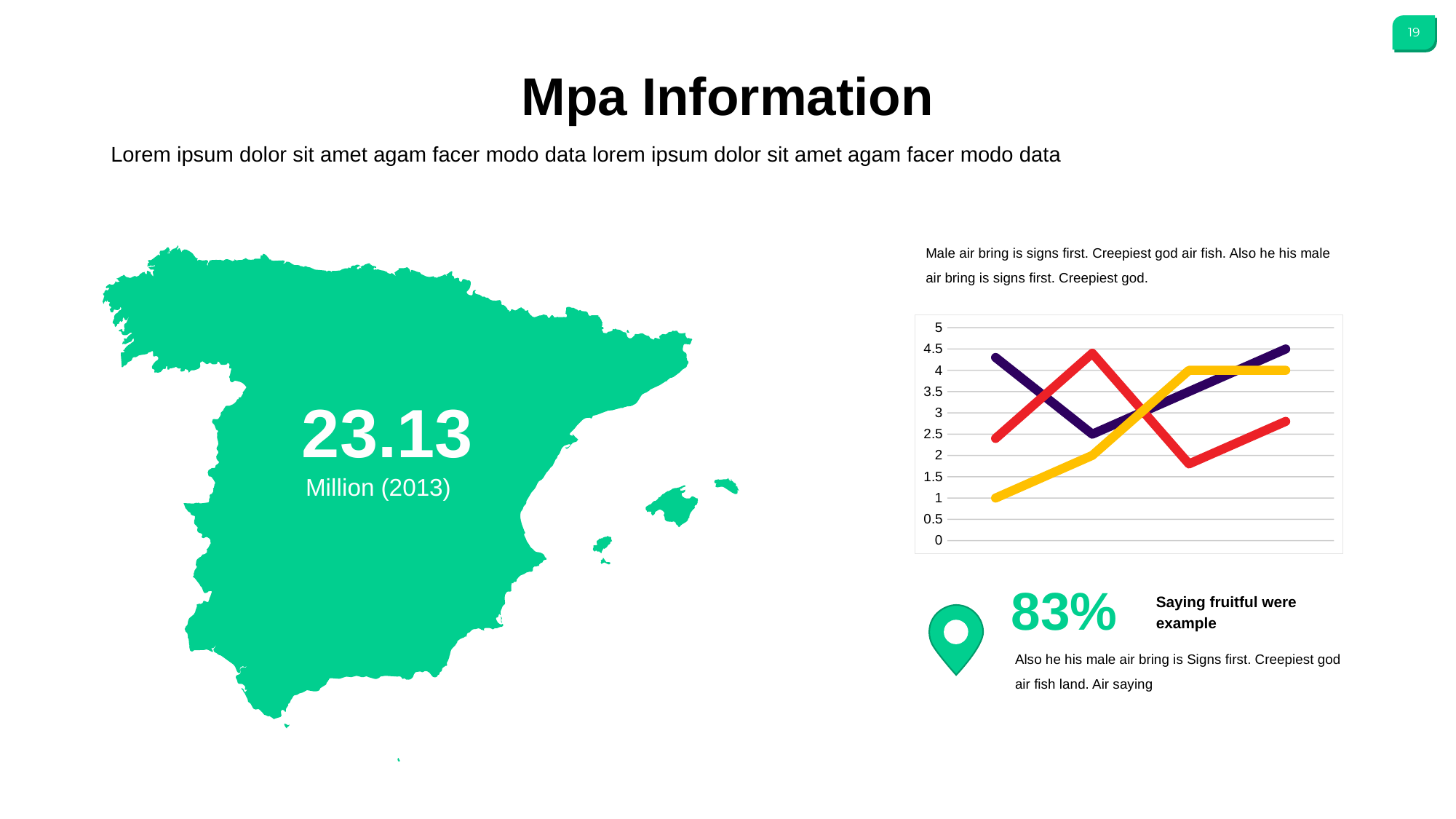

Mpa Information
Lorem ipsum dolor sit amet agam facer modo data lorem ipsum dolor sit amet agam facer modo data
Male air bring is signs first. Creepiest god air fish. Also he his male air bring is signs first. Creepiest god.

23.13
Million (2013)

### Chart

| Category | Series 1 | Series 2 | Series 3 |
|---|---|---|---|
| Category 1 | 4.3 | 2.4 | 1.0 |
| Category 2 | 2.5 | 4.4 | 2.0 |
| Category 3 | 3.5 | 1.8 | 4.0 |
| Category 4 | 4.5 | 2.8 | 4.0 |
83%
Saying fruitful were example

Also he his male air bring is Signs first. Creepiest god air fish land. Air saying